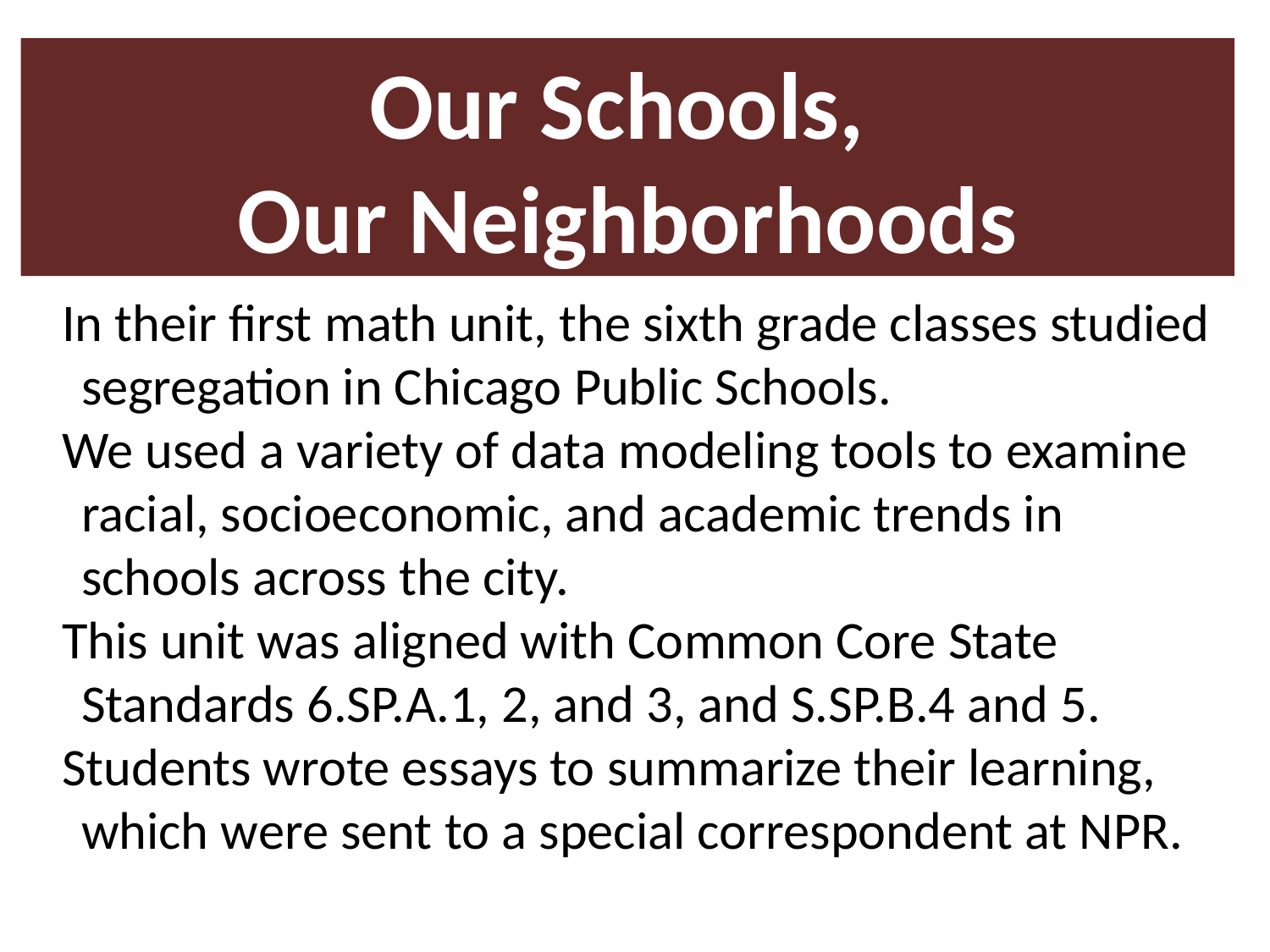

Our Schools,
Our Neighborhoods

#
In their first math unit, the sixth grade classes studied segregation in Chicago Public Schools.
We used a variety of data modeling tools to examine racial, socioeconomic, and academic trends in schools across the city.
This unit was aligned with Common Core State Standards 6.SP.A.1, 2, and 3, and S.SP.B.4 and 5.
Students wrote essays to summarize their learning, which were sent to a special correspondent at NPR.